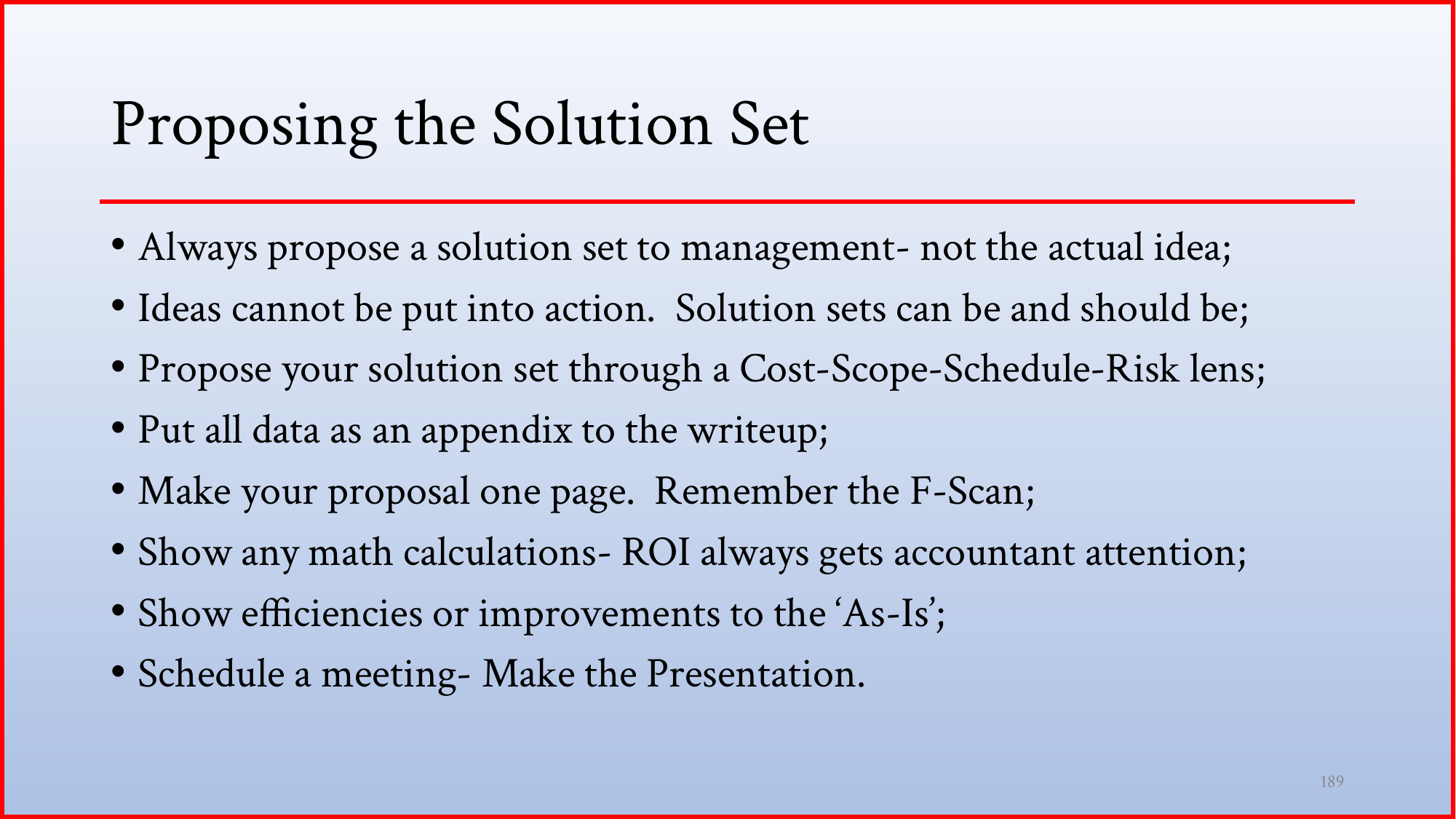

# Proposing the Solution Set
Always propose a solution set to management- not the actual idea;
Ideas cannot be put into action.  Solution sets can be and should be;
Propose your solution set through a Cost-Scope-Schedule-Risk lens;
Put all data as an appendix to the writeup;
Make your proposal one page.  Remember the F-Scan;
Show any math calculations- ROI always gets accountant attention;
Show efficiencies or improvements to the ‘As-Is’;
Schedule a meeting- Make the Presentation.
189